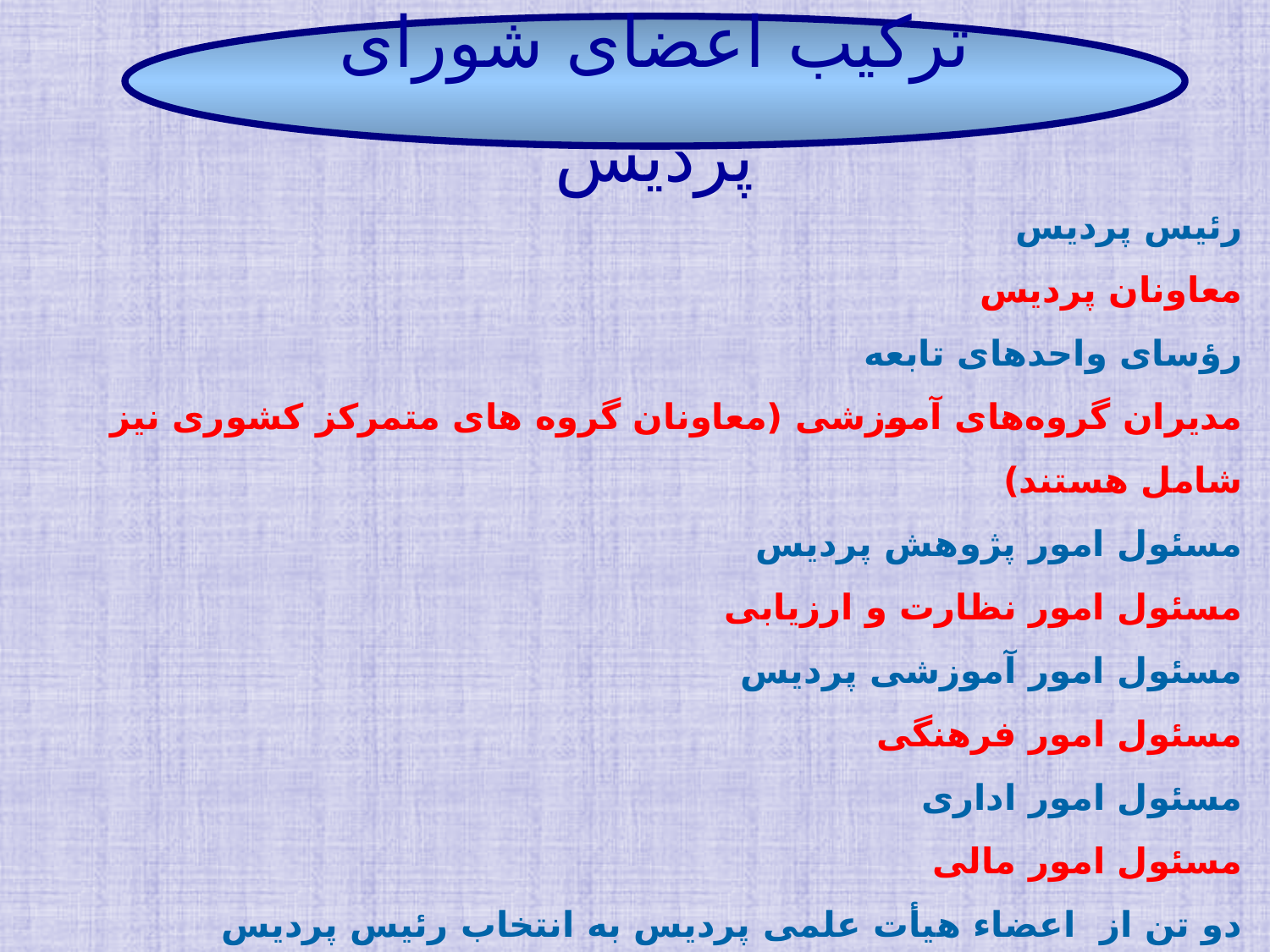

ترکیب اعضای شورای پردیس
رئیس پردیس
معاونان پردیس
رؤسای واحدهای تابعه
مدیران گروه‌های آموزشی (معاونان گروه های متمرکز کشوری نیز شامل هستند)
مسئول امور پژوهش پردیس
مسئول امور نظارت و ارزیابی
مسئول امور آموزشی پردیس
مسئول امور فرهنگی
مسئول امور اداری
مسئول امور مالی
دو تن از  اعضاء هیأت علمی پردیس به انتخاب رئیس پردیس